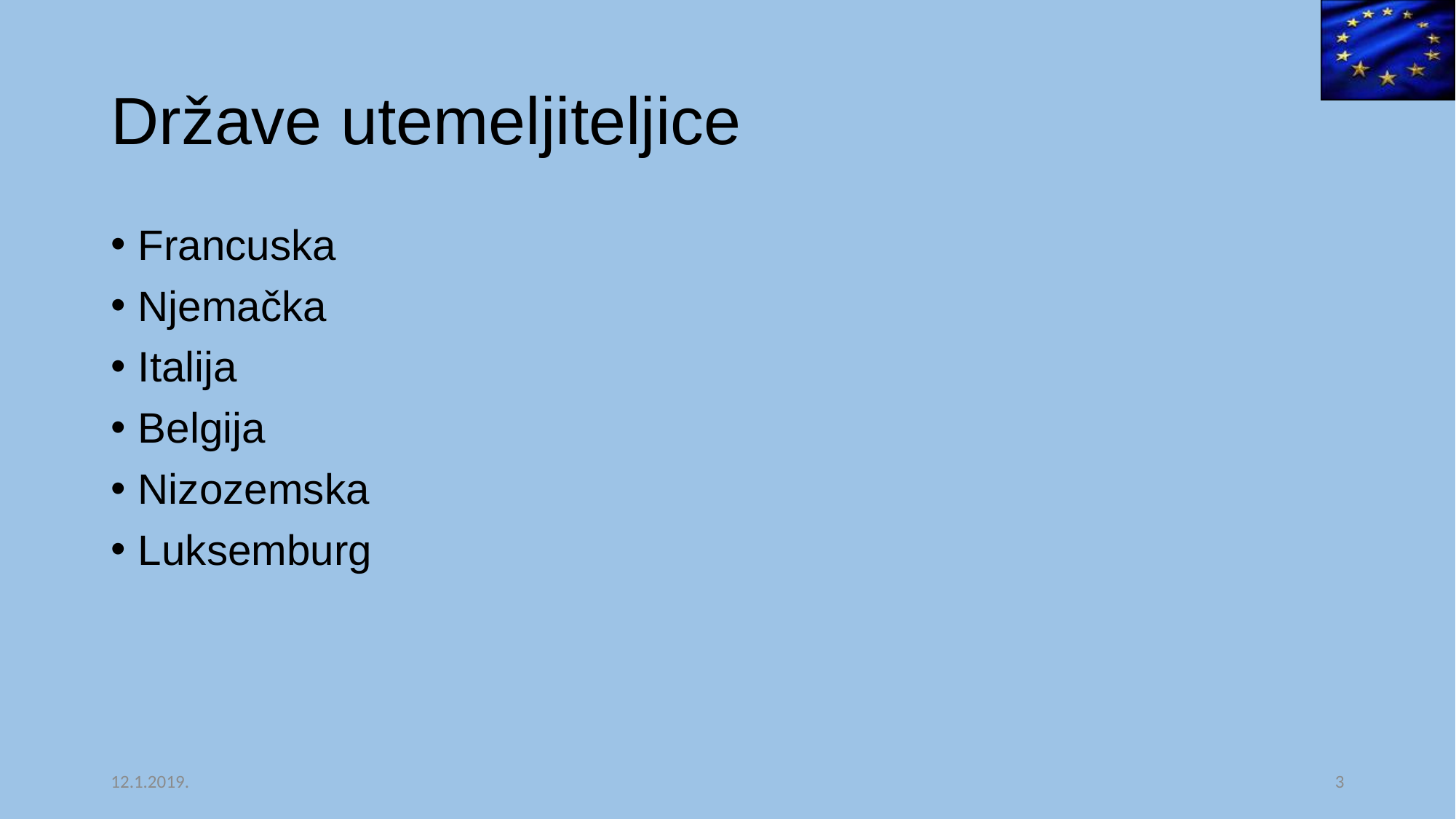

# Države utemeljiteljice
Francuska
Njemačka
Italija
Belgija
Nizozemska
Luksemburg
12.1.2019.
3